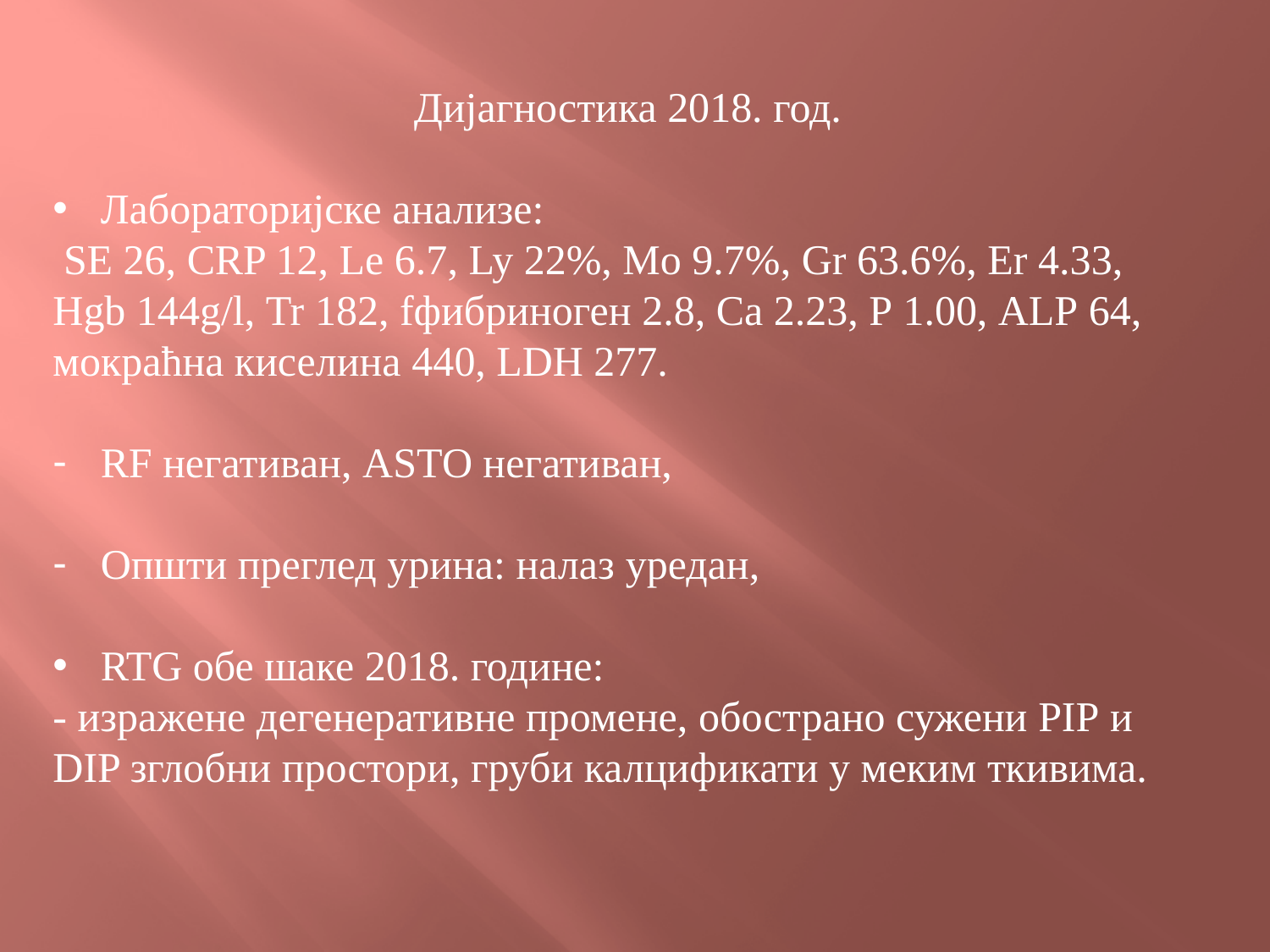

Дијагностика 2018. год.

Лабораторијске анализе:
 SE 26, CRP 12, Le 6.7, Ly 22%, Mo 9.7%, Gr 63.6%, Er 4.33, Hgb 144g/l, Tr 182, fфибриноген 2.8, Ca 2.23, P 1.00, ALP 64, мокраћна киселина 440, LDH 277.

RF негативан, АSТО негативан,

Општи преглед урина: налаз уредан,

RTG обе шаке 2018. године:
- изражене дегенеративне промене, обострано сужени PIP и DIP зглобни простори, груби калцификати у меким ткивима.